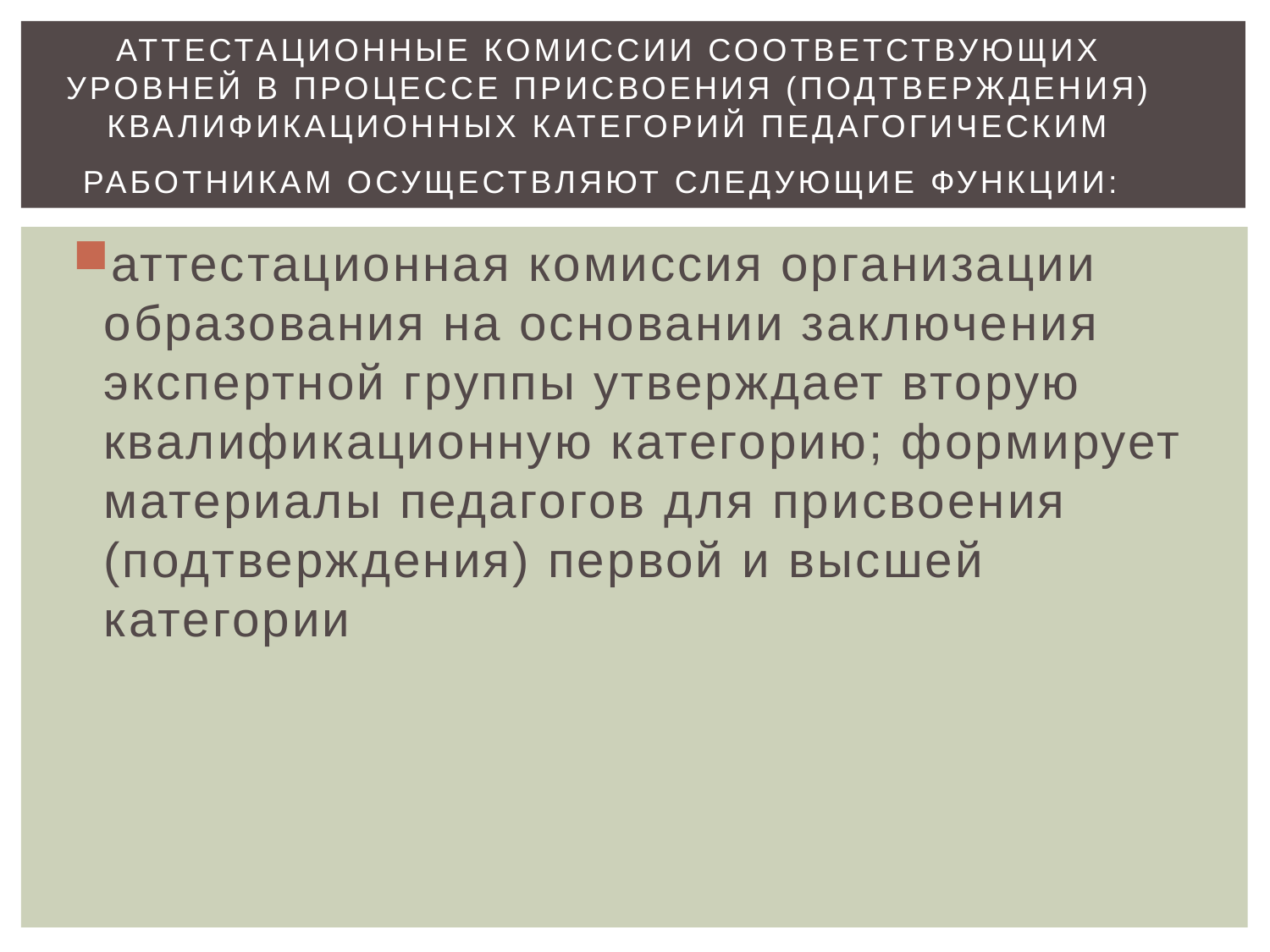

# Аттестационные комиссии соответствующих уровней в процессе присвоения (подтверждения) квалификационных категорий педагогическим работникам осуществляют следующие функции:
аттестационная комиссия организации образования на основании заключения экспертной группы утверждает вторую квалификационную категорию; формирует материалы педагогов для присвоения (подтверждения) первой и высшей категории